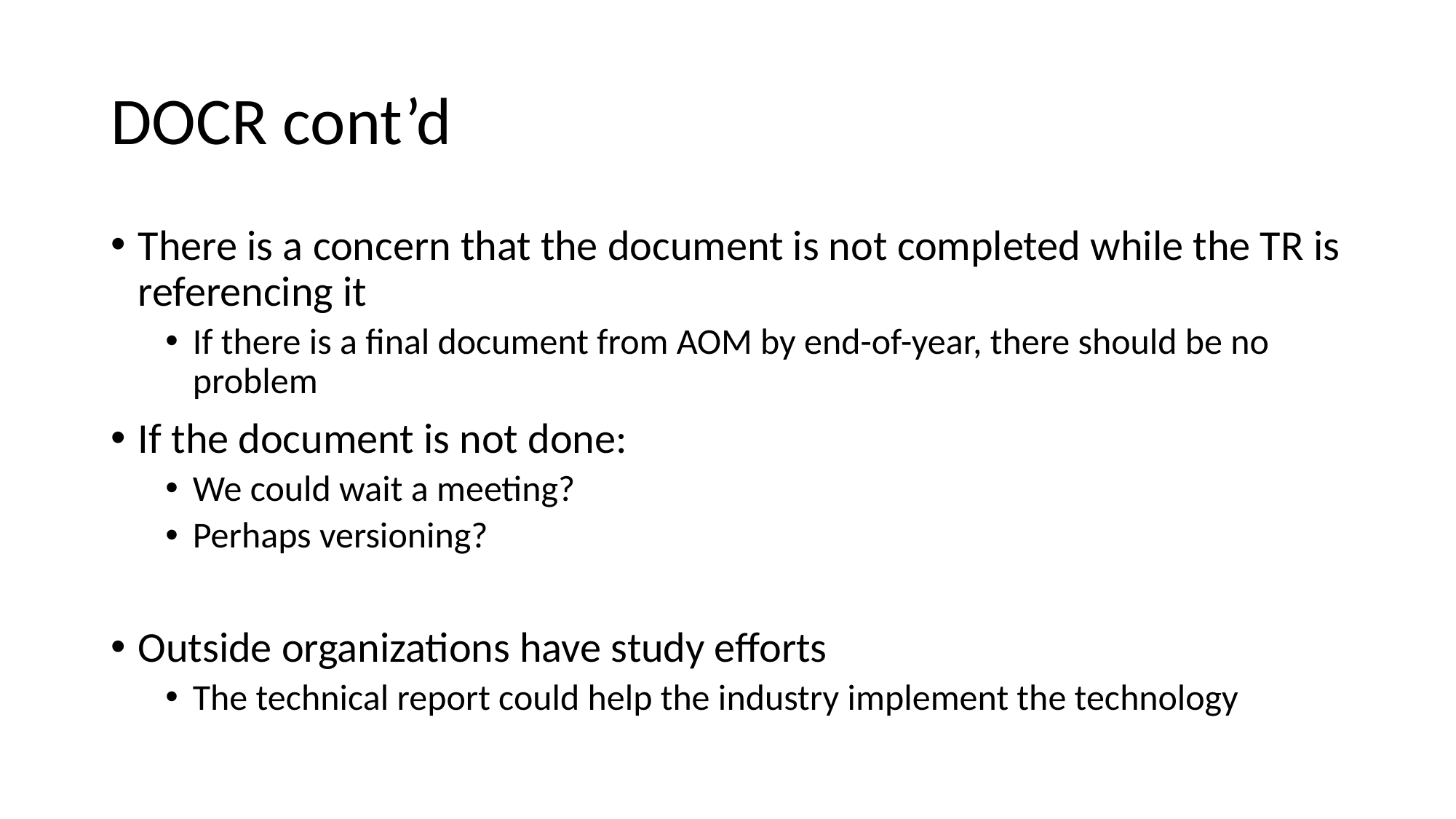

# DOCR cont’d
There is a concern that the document is not completed while the TR is referencing it
If there is a final document from AOM by end-of-year, there should be no problem
If the document is not done:
We could wait a meeting?
Perhaps versioning?

Outside organizations have study efforts
The technical report could help the industry implement the technology